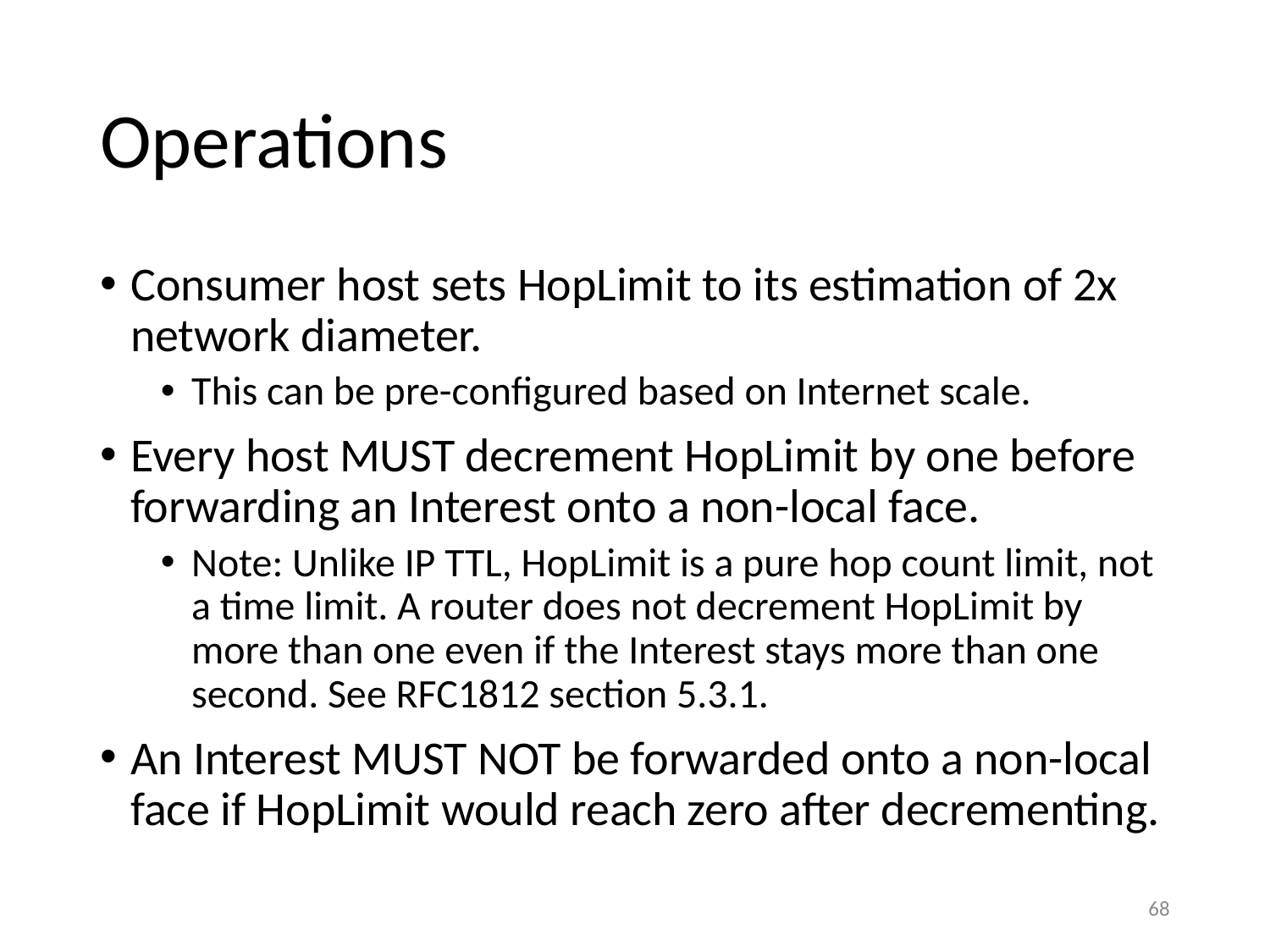

# Operations
Consumer host sets HopLimit to its estimation of 2x network diameter.
This can be pre-configured based on Internet scale.
Every host MUST decrement HopLimit by one before forwarding an Interest onto a non-local face.
Note: Unlike IP TTL, HopLimit is a pure hop count limit, not a time limit. A router does not decrement HopLimit by more than one even if the Interest stays more than one second. See RFC1812 section 5.3.1.
An Interest MUST NOT be forwarded onto a non-local face if HopLimit would reach zero after decrementing.
68